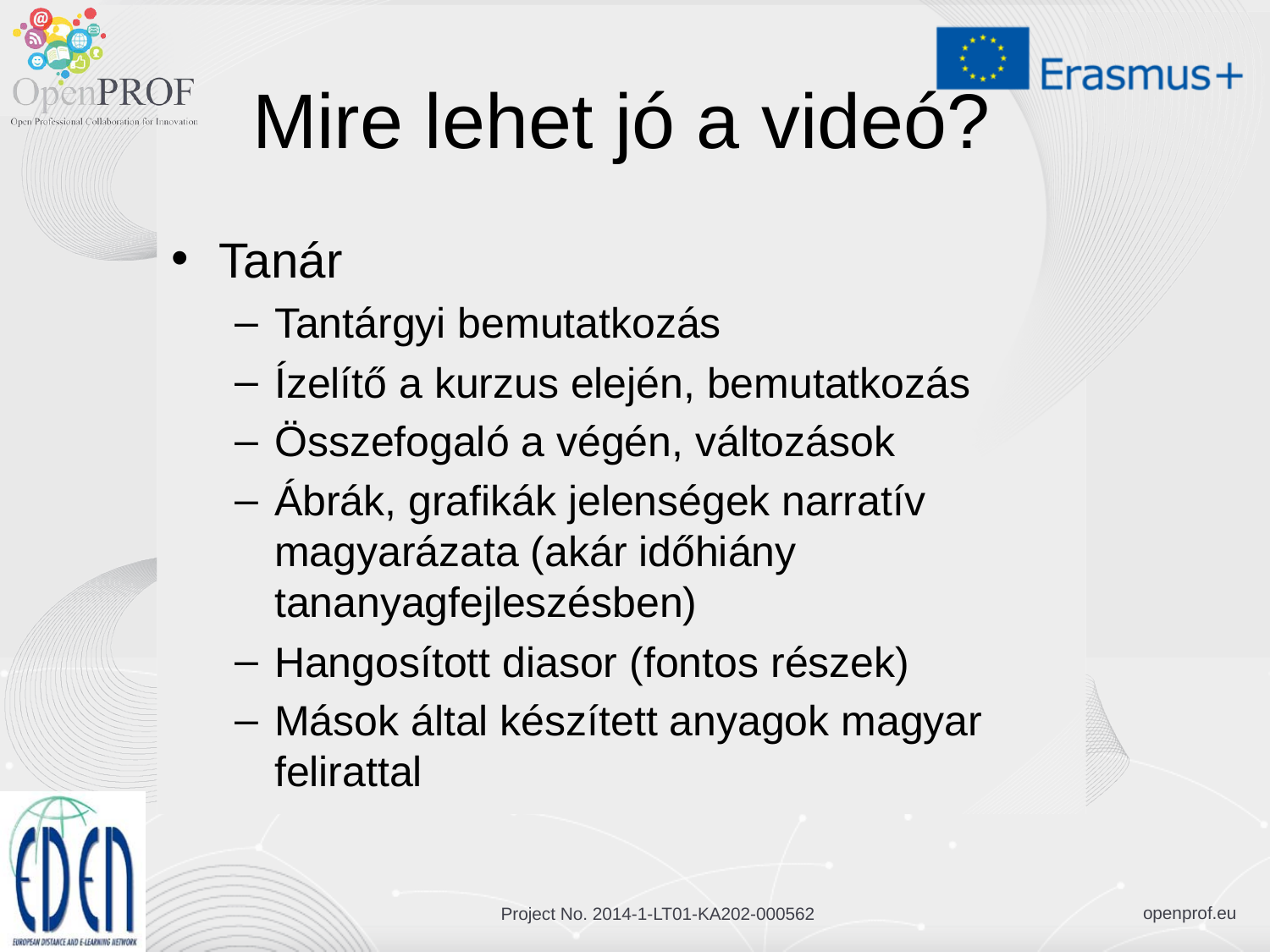

# Mire lehet jó a videó?
Tanár
Tantárgyi bemutatkozás
Ízelítő a kurzus elején, bemutatkozás
Összefogaló a végén, változások
Ábrák, grafikák jelenségek narratív magyarázata (akár időhiány tananyagfejleszésben)
Hangosított diasor (fontos részek)
Mások által készített anyagok magyar felirattal